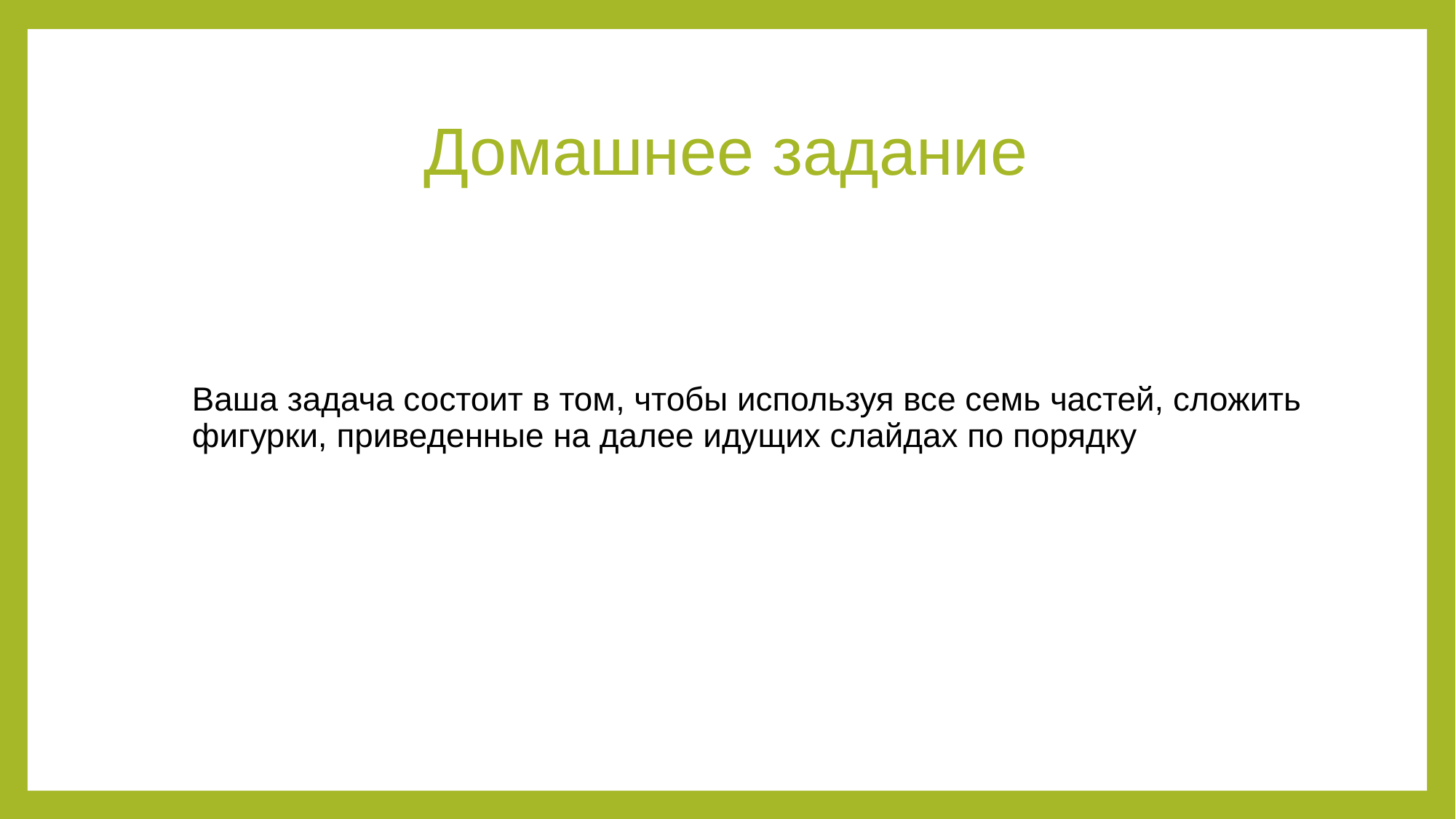

# Домашнее задание
Ваша задача состоит в том, чтобы используя все семь частей, сложить фигурки, приведенные на далее идущих слайдах по порядку